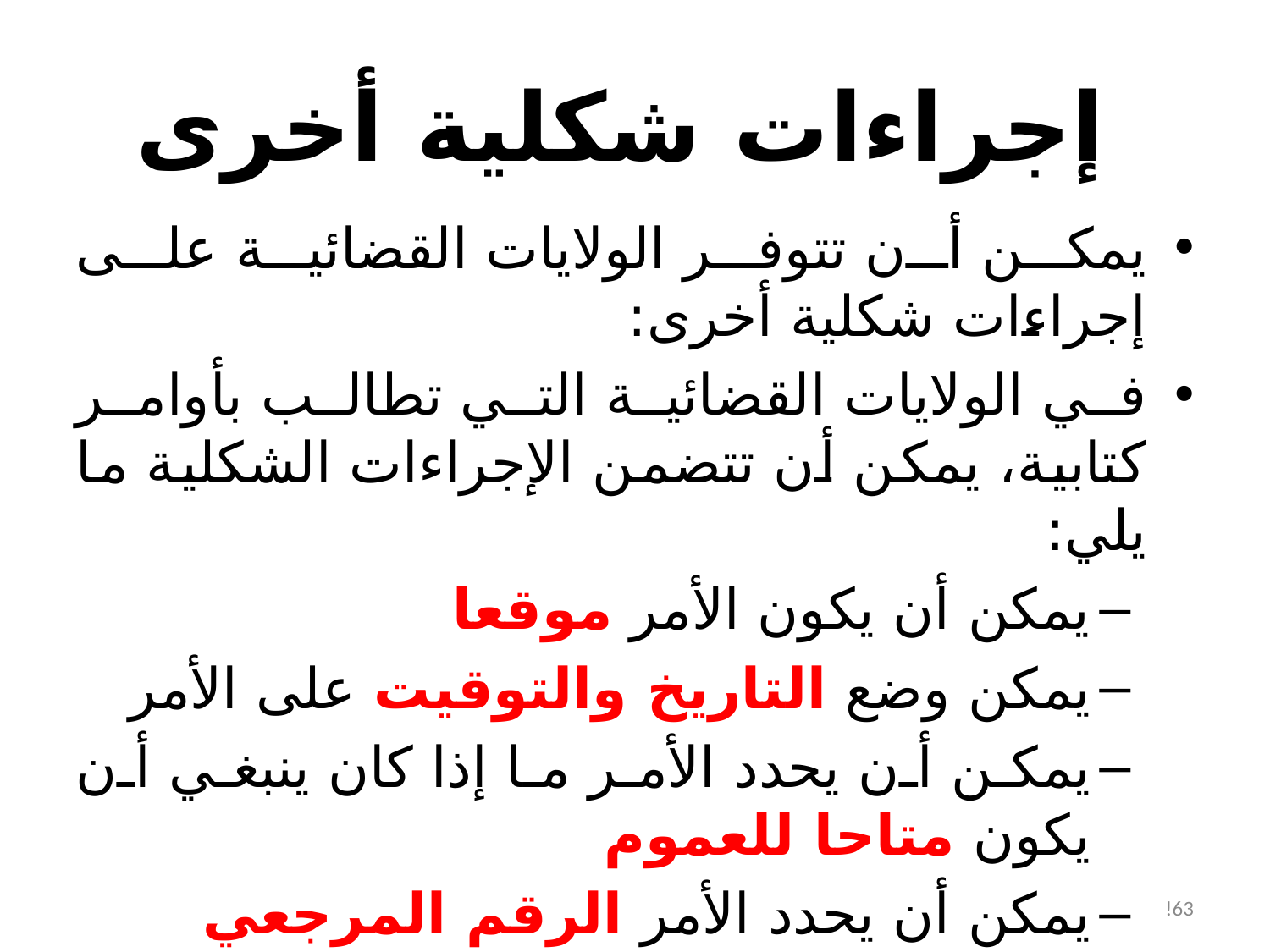

# إجراءات شكلية أخرى
يمكن أن تتوفر الولايات القضائية على إجراءات شكلية أخرى:
في الولايات القضائية التي تطالب بأوامر كتابية، يمكن أن تتضمن الإجراءات الشكلية ما يلي:
يمكن أن يكون الأمر موقعا
يمكن وضع التاريخ والتوقيت على الأمر
يمكن أن يحدد الأمر ما إذا كان ينبغي أن يكون متاحا للعموم
يمكن أن يحدد الأمر الرقم المرجعي
يمكن أن يشير الأمر إن كان الطلب يقدم لأول مرة أم أنه تجديد
!63